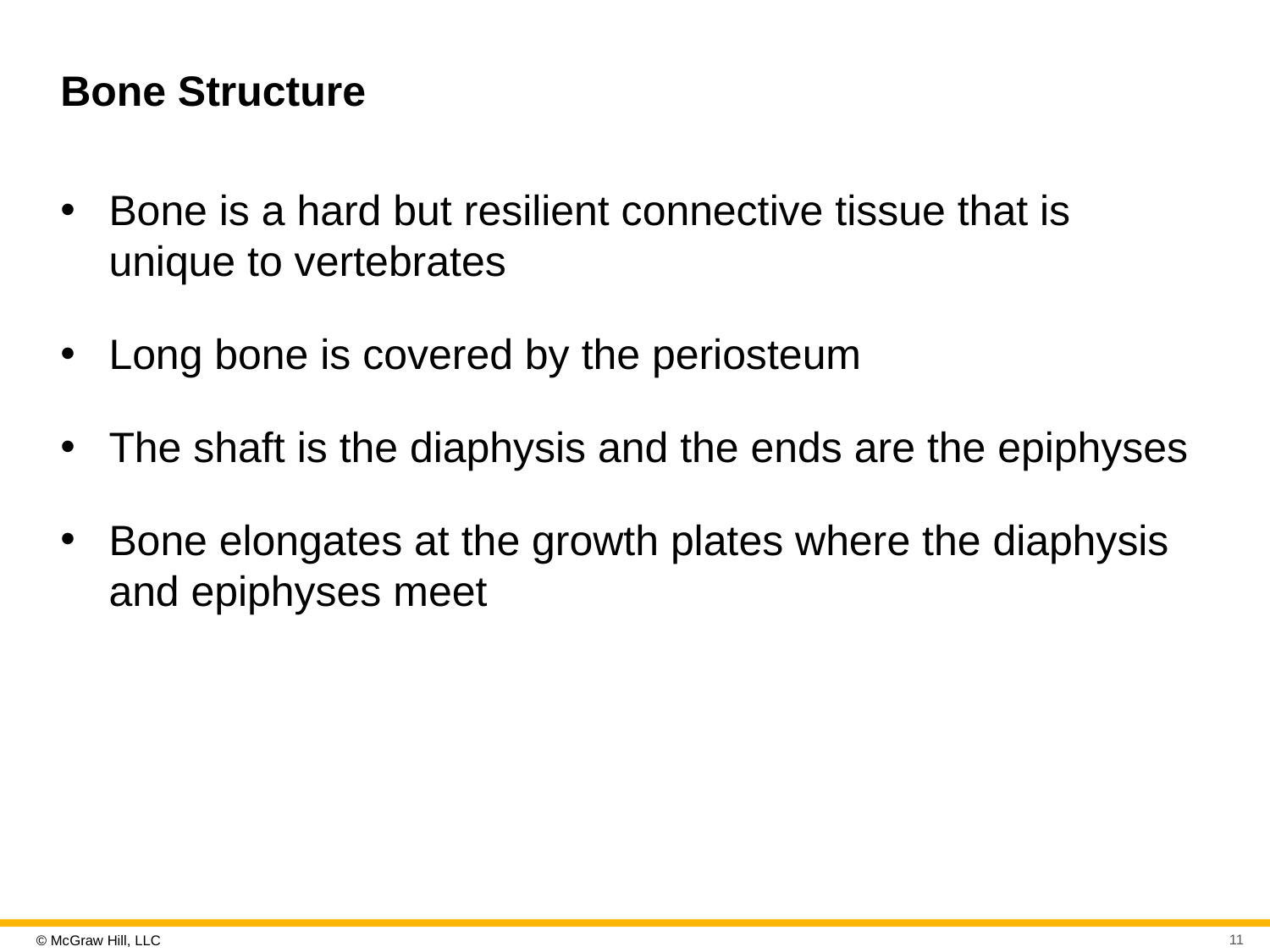

# Bone Structure
Bone is a hard but resilient connective tissue that is unique to vertebrates
Long bone is covered by the periosteum
The shaft is the diaphysis and the ends are the epiphyses
Bone elongates at the growth plates where the diaphysis and epiphyses meet
11